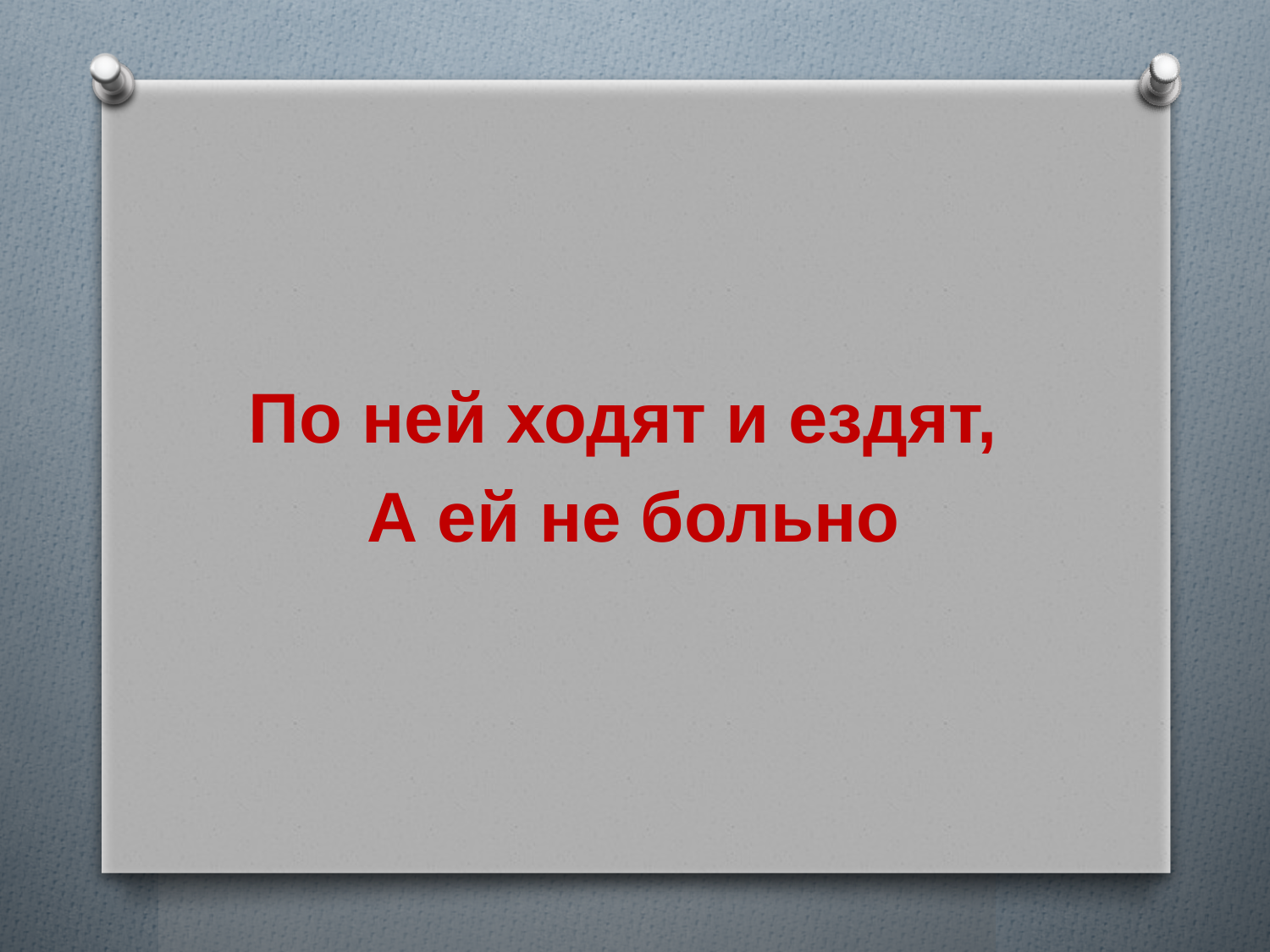

#

По ней ходят и ездят,
А ей не больно